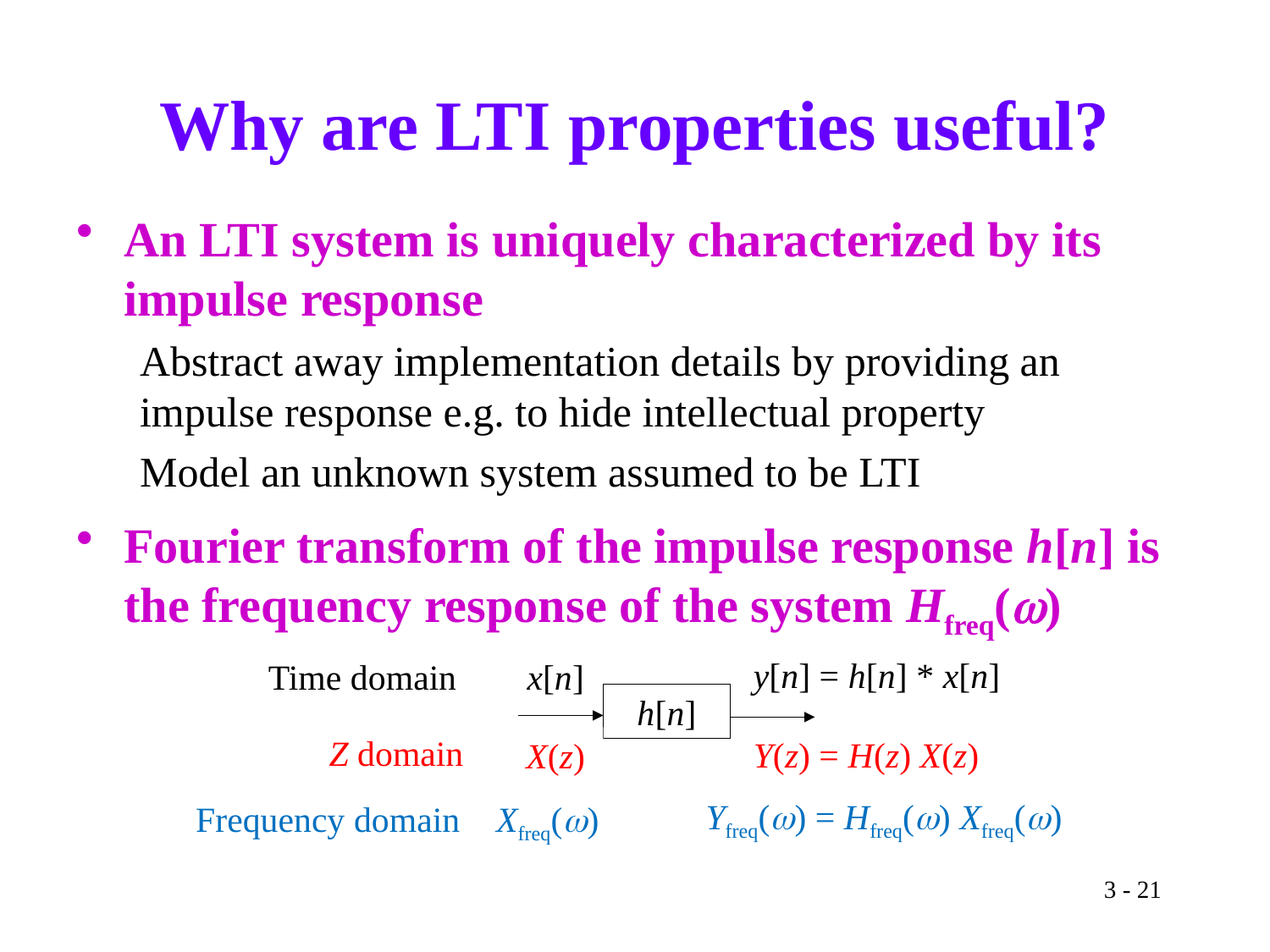

# Why are LTI properties useful?
An LTI system is uniquely characterized by its impulse response
Abstract away implementation details by providing an impulse response e.g. to hide intellectual property
Model an unknown system assumed to be LTI
Fourier transform of the impulse response h[n] is the frequency response of the system Hfreq(ω)
y[n] = h[n] * x[n]
Time domain
x[n]
h[n]
Z domain
Y(z) = H(z) X(z)
X(z)
Yfreq(ω) = Hfreq(ω) Xfreq(ω)
Frequency domain
Xfreq(ω)
3 - 21